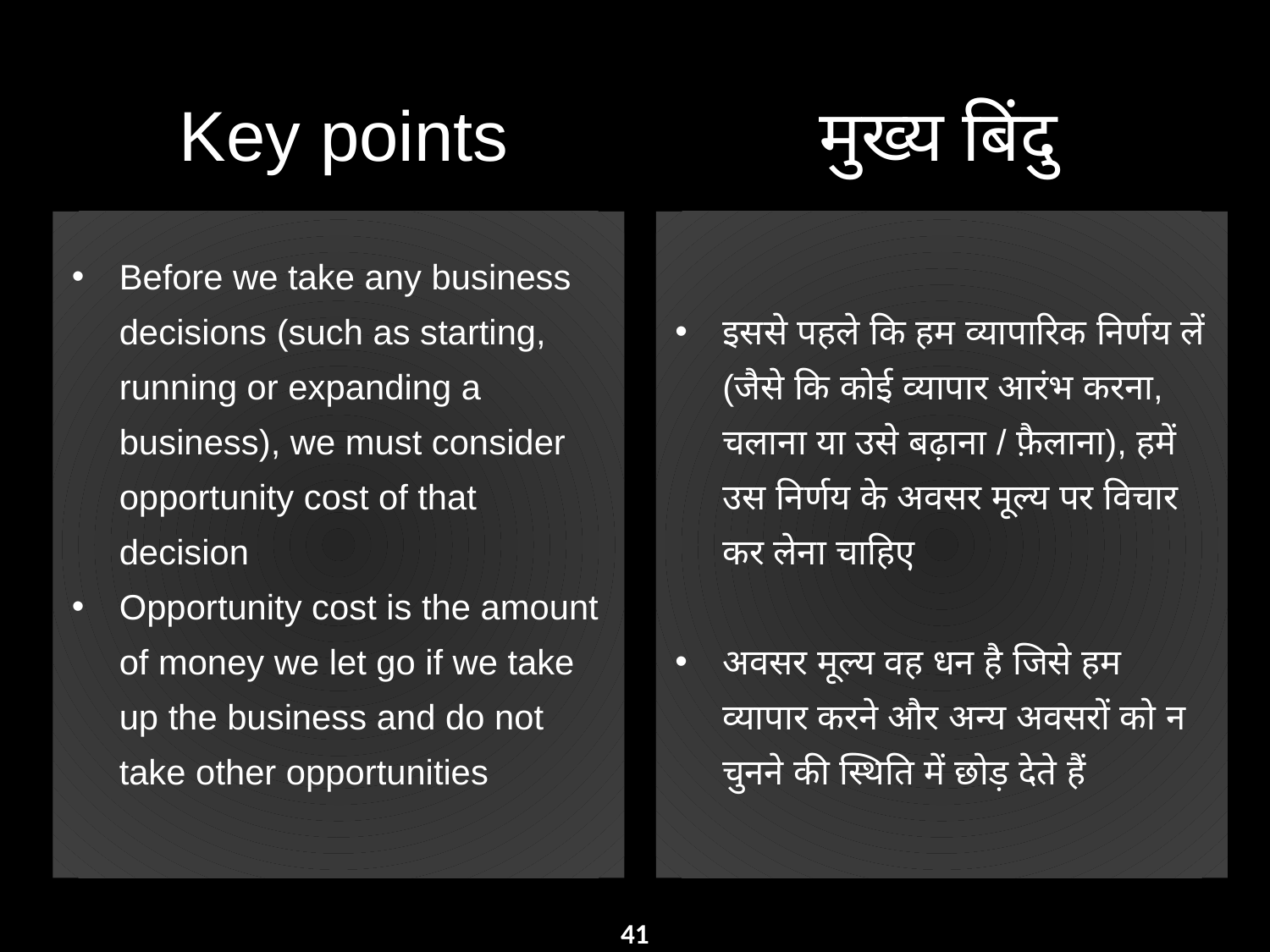

Key points
मुख्य बिंदु
Before we take any business decisions (such as starting, running or expanding a business), we must consider opportunity cost of that decision
Opportunity cost is the amount of money we let go if we take up the business and do not take other opportunities

इससे पहले कि हम व्यापारिक निर्णय लें (जैसे कि कोई व्यापार आरंभ करना, चलाना या उसे बढ़ाना / फ़ैलाना), हमें उस निर्णय के अवसर मूल्य पर विचार कर लेना चाहिए

अवसर मूल्य वह धन है जिसे हम व्यापार करने और अन्य अवसरों को न चुनने की स्थिति में छोड़ देते हैं
41